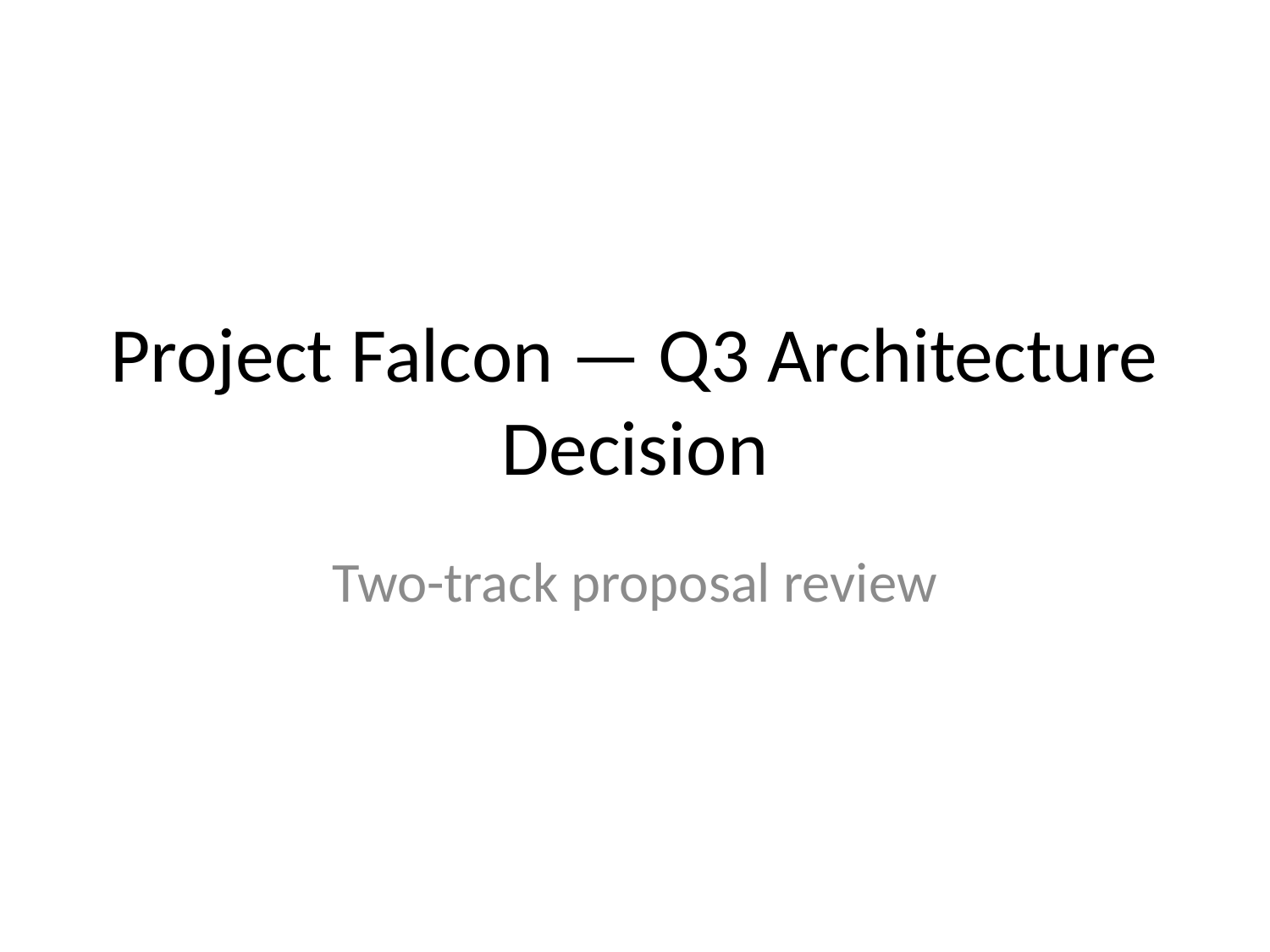

# Project Falcon — Q3 Architecture Decision
Two-track proposal review